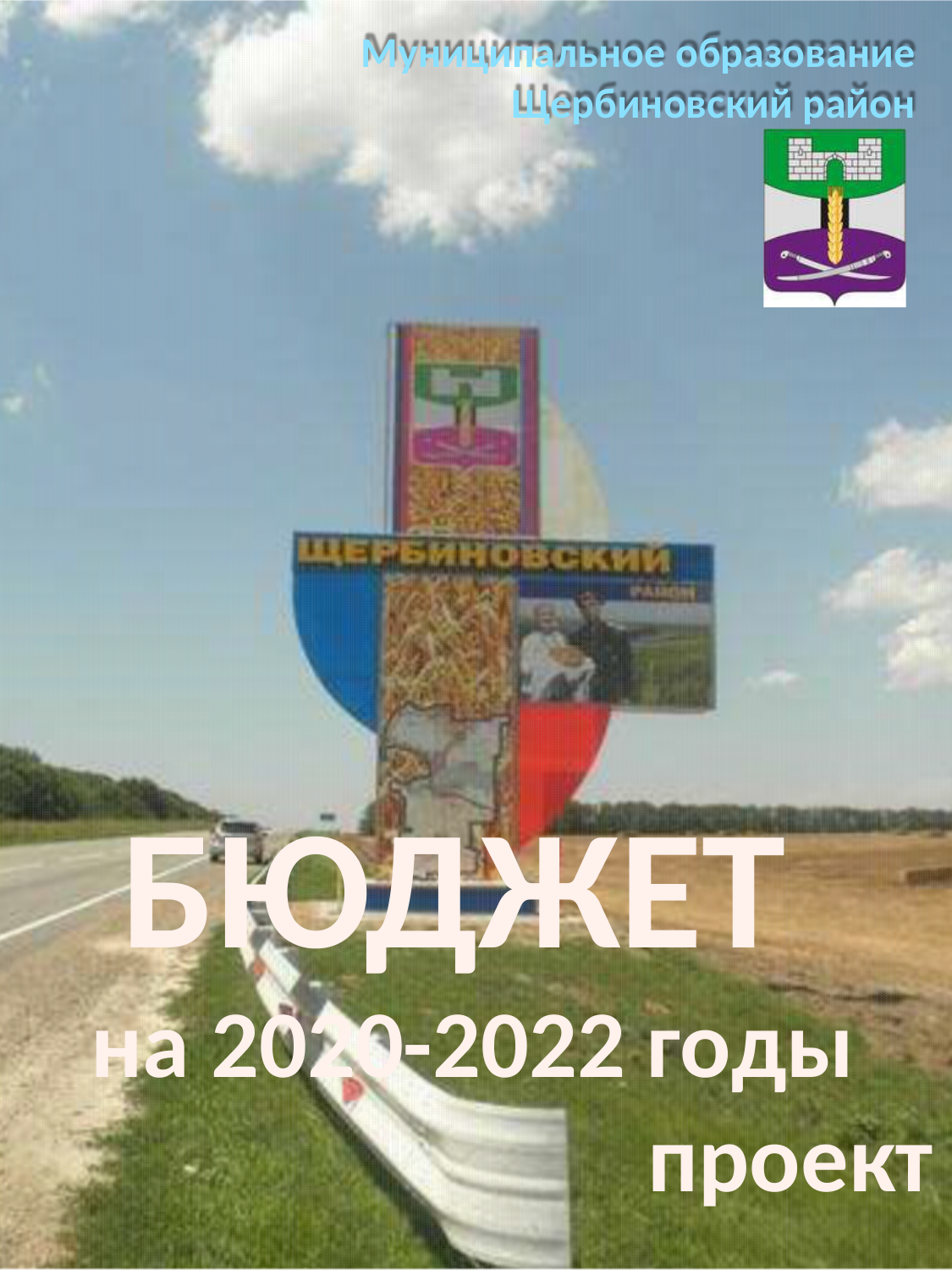

Муниципальное образование Щербиновский район

БЮДЖЕТ
на 2020-2022 годы
проект